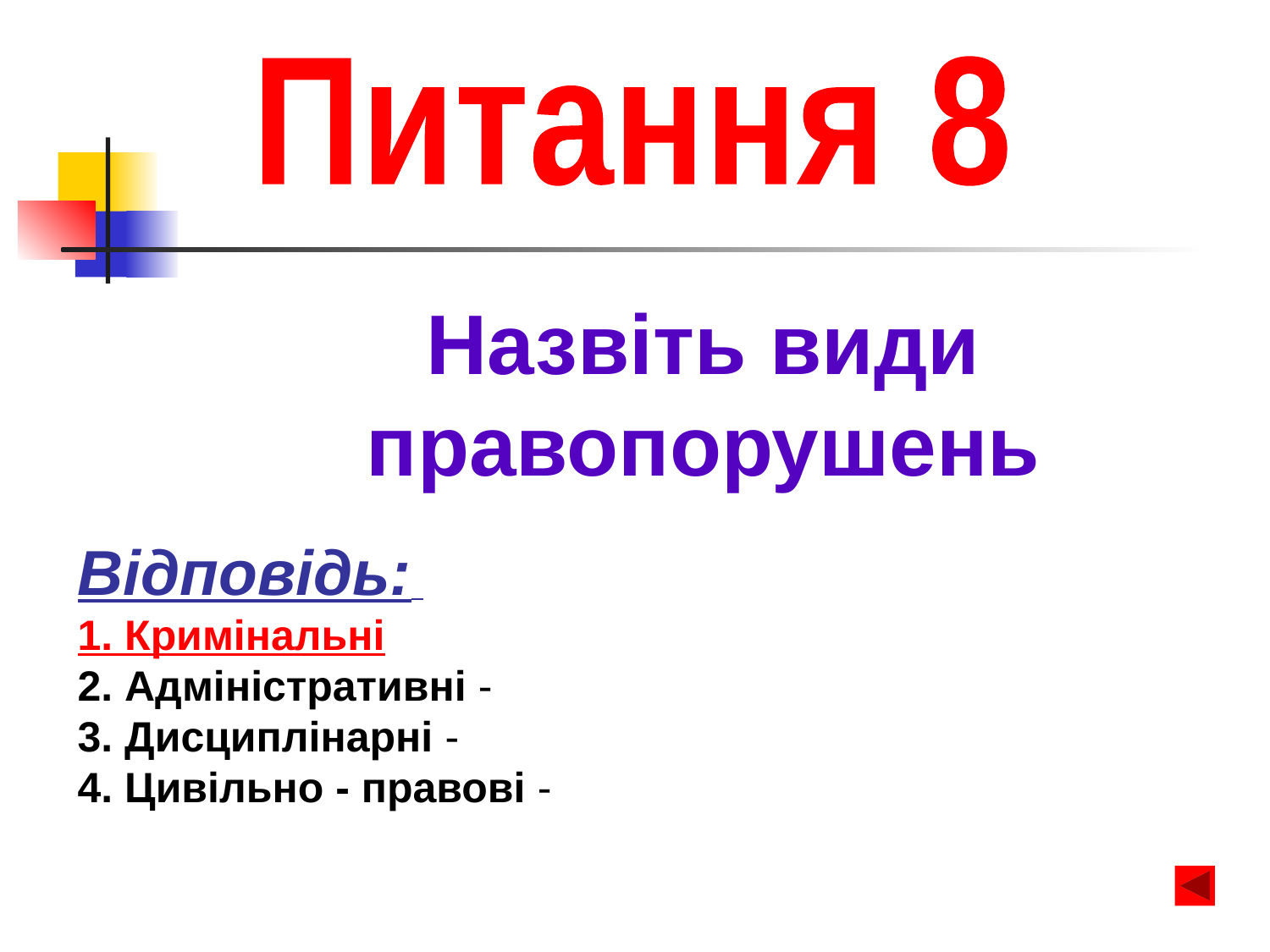

Питання 8
Назвіть види правопорушень

Відповідь:
1. Кримінальні
2. Адміністративні -
3. Дисциплінарні -
4. Цивільно - правові -